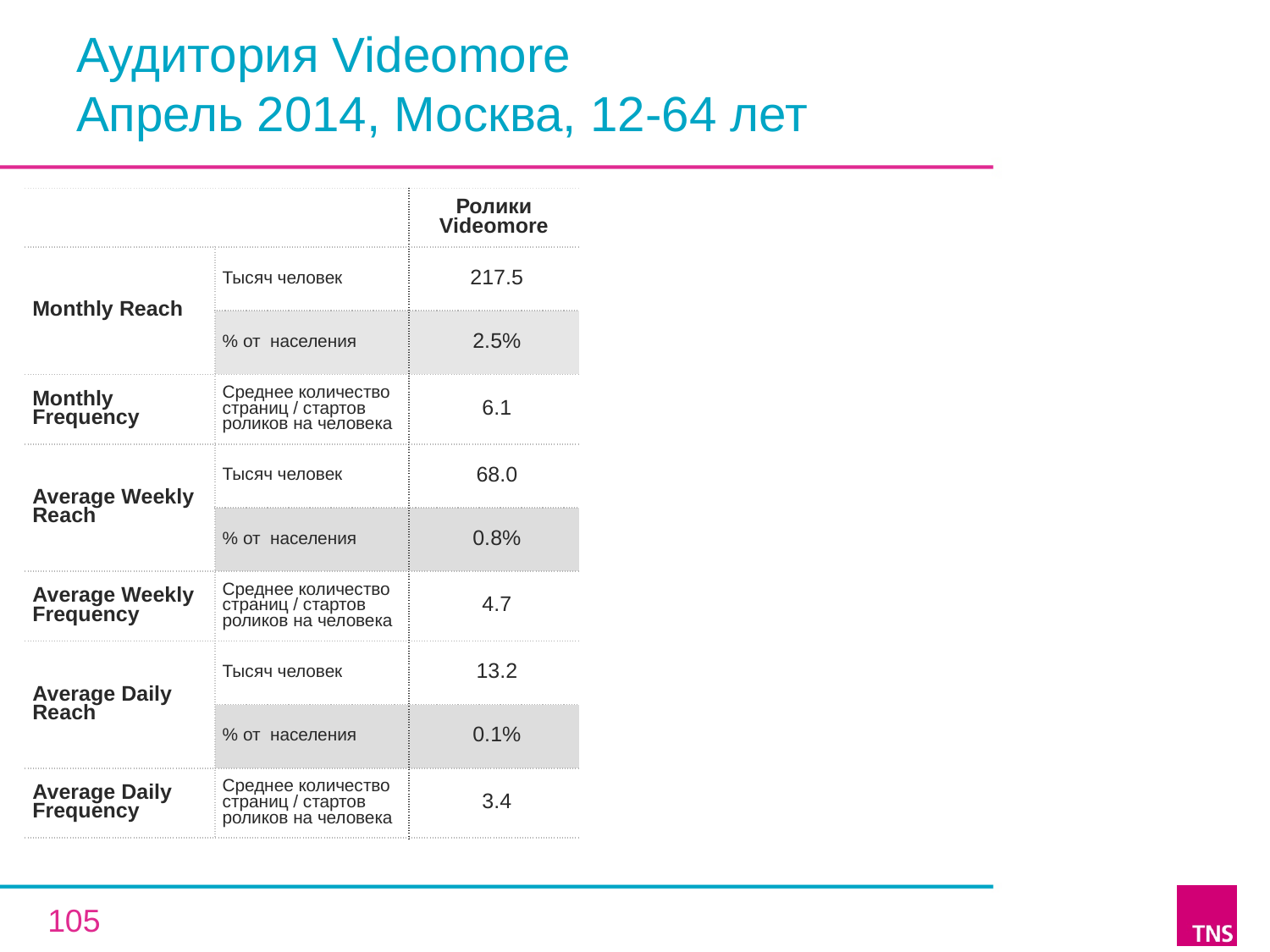

# Аудитория Videomore Апрель 2014, Москва, 12-64 лет
|  |  | Ролики Videomore |
| --- | --- | --- |
| Monthly Reach | Тысяч человек | 217.5 |
|  | % от населения | 2.5% |
| Monthly Frequency | Среднее количество страниц / стартов роликов на человека | 6.1 |
| Average Weekly Reach | Тысяч человек | 68.0 |
|  | % от населения | 0.8% |
| Average Weekly Frequency | Среднее количество страниц / стартов роликов на человека | 4.7 |
| Average Daily Reach | Тысяч человек | 13.2 |
|  | % от населения | 0.1% |
| Average Daily Frequency | Среднее количество страниц / стартов роликов на человека | 3.4 |

105